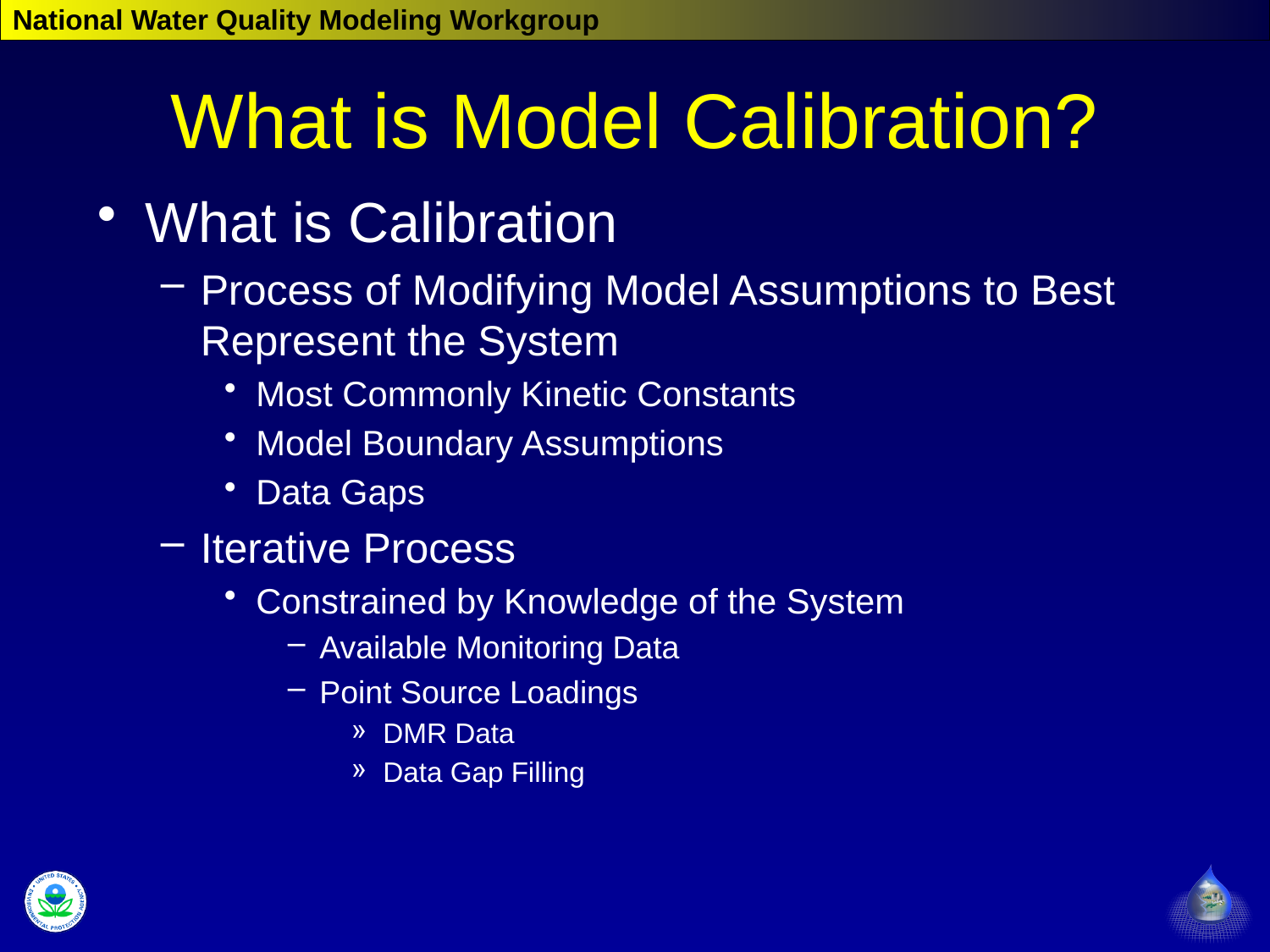

# What is Model Calibration?
What is Calibration
Process of Modifying Model Assumptions to Best Represent the System
Most Commonly Kinetic Constants
Model Boundary Assumptions
Data Gaps
Iterative Process
Constrained by Knowledge of the System
Available Monitoring Data
Point Source Loadings
DMR Data
Data Gap Filling